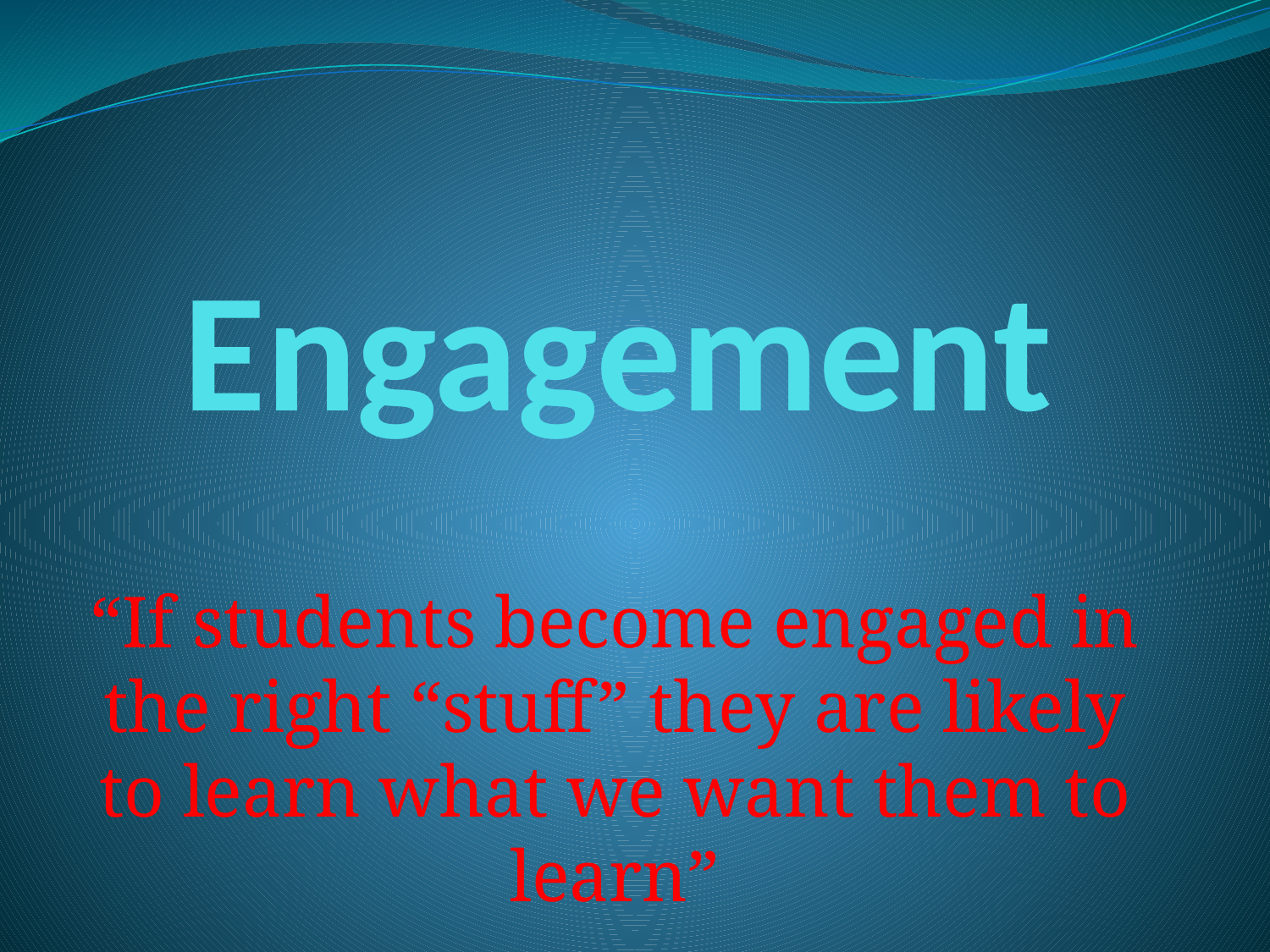

# Engagement
“If students become engaged in the right “stuff” they are likely to learn what we want them to learn”